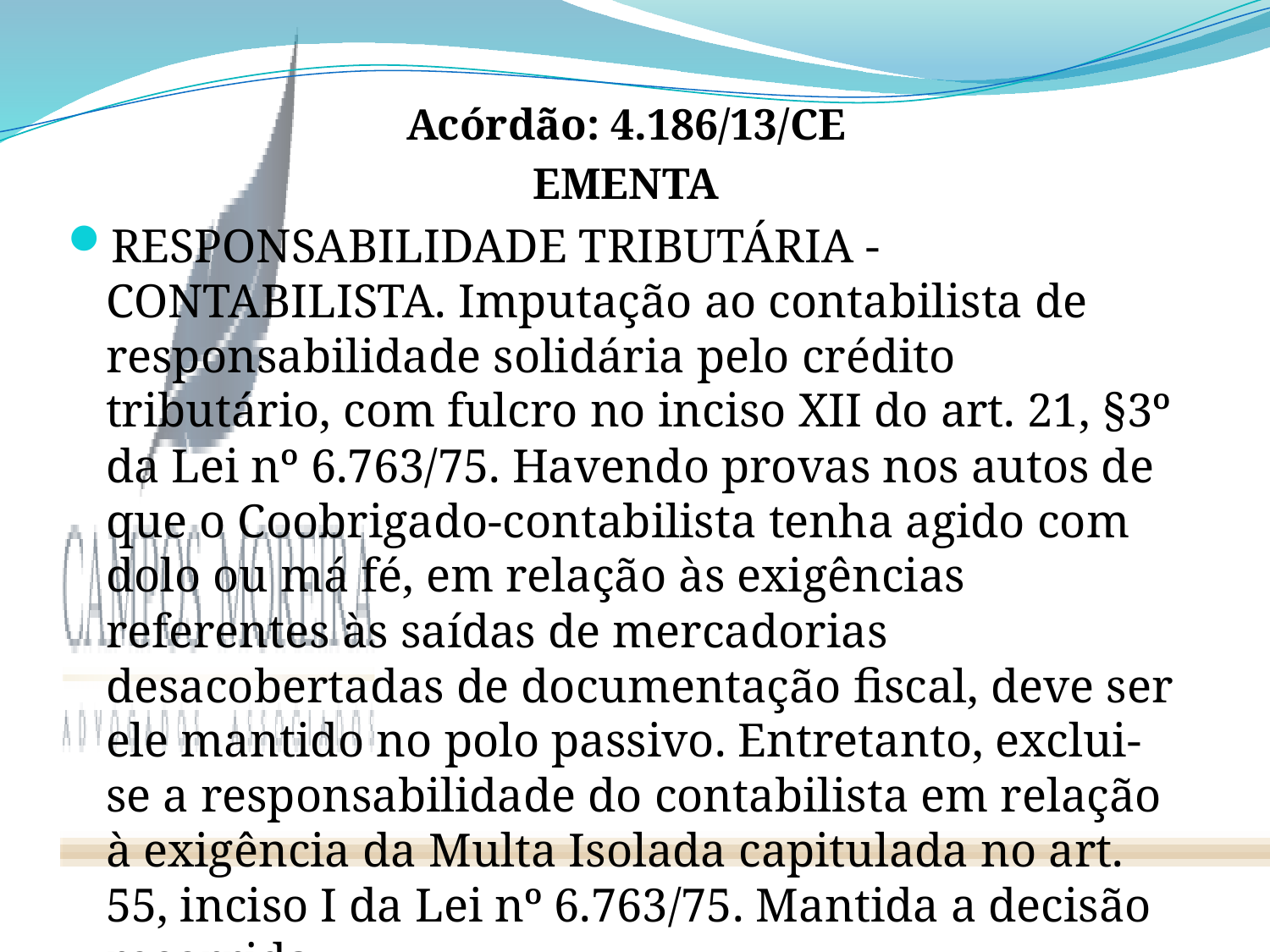

#
Acórdão: 4.186/13/CE
EMENTA
RESPONSABILIDADE TRIBUTÁRIA - CONTABILISTA. Imputação ao contabilista de responsabilidade solidária pelo crédito tributário, com fulcro no inciso XII do art. 21, §3º da Lei nº 6.763/75. Havendo provas nos autos de que o Coobrigado-contabilista tenha agido com dolo ou má fé, em relação às exigências referentes às saídas de mercadorias desacobertadas de documentação fiscal, deve ser ele mantido no polo passivo. Entretanto, exclui-se a responsabilidade do contabilista em relação à exigência da Multa Isolada capitulada no art. 55, inciso I da Lei nº 6.763/75. Mantida a decisão recorrida.